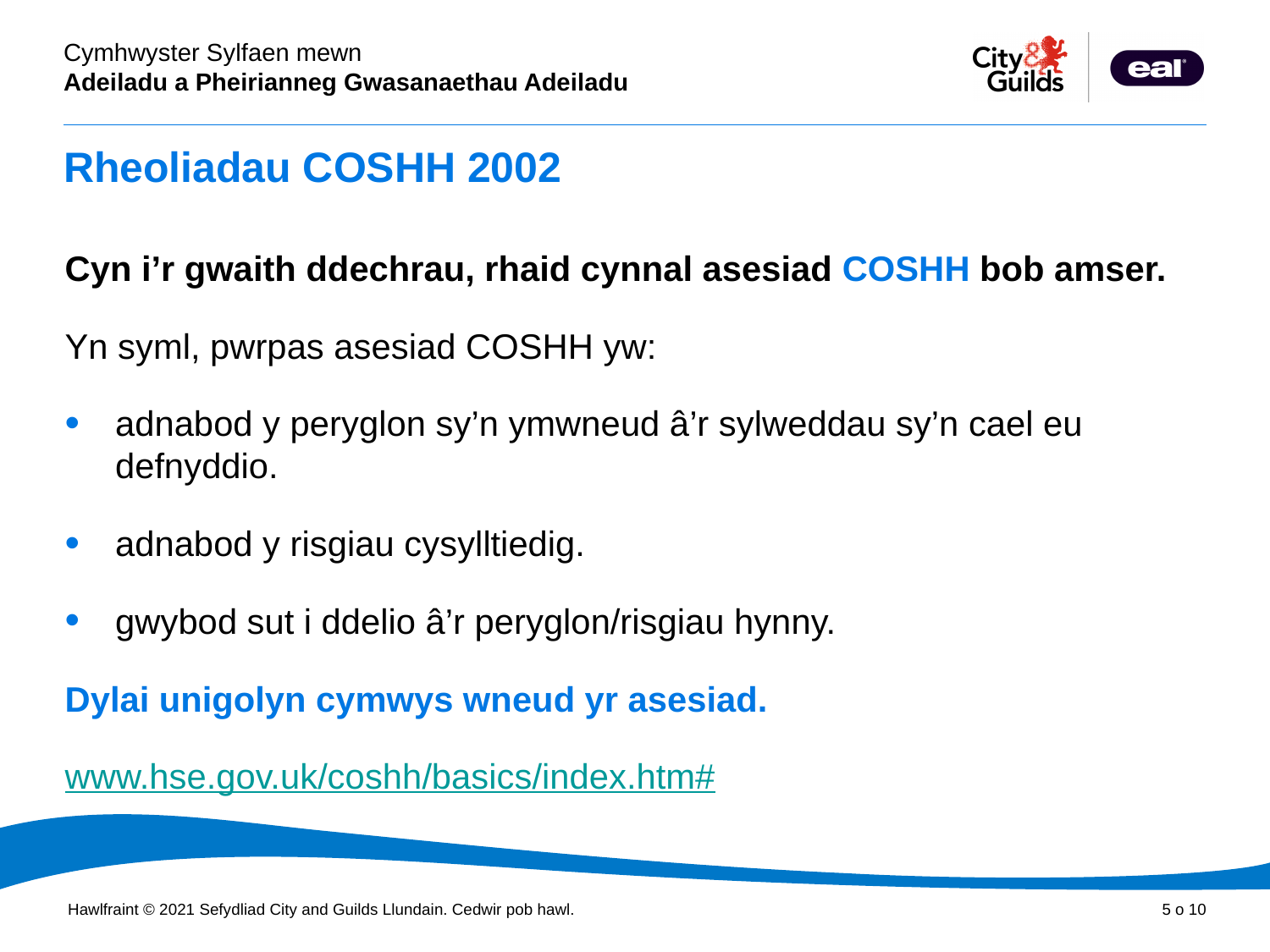

# Rheoliadau COSHH 2002
Cyn i’r gwaith ddechrau, rhaid cynnal asesiad COSHH bob amser.
Yn syml, pwrpas asesiad COSHH yw:
adnabod y peryglon sy’n ymwneud â’r sylweddau sy’n cael eu defnyddio.
adnabod y risgiau cysylltiedig.
gwybod sut i ddelio â’r peryglon/risgiau hynny.
Dylai unigolyn cymwys wneud yr asesiad.
www.hse.gov.uk/coshh/basics/index.htm#